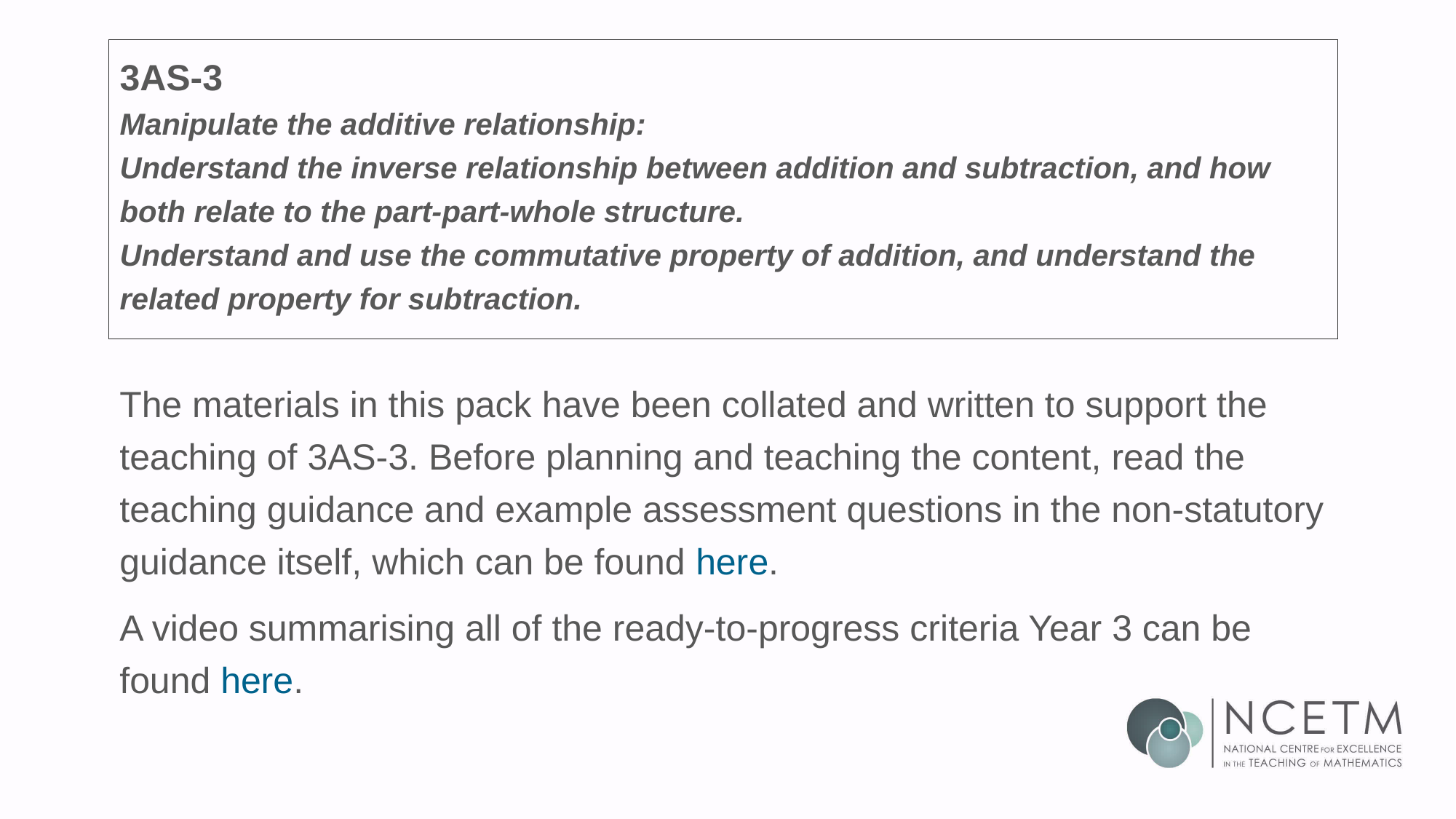

# 3AS-3 Manipulate the additive relationship: Understand the inverse relationship between addition and subtraction, and how both relate to the part-part-whole structure. Understand and use the commutative property of addition, and understand the related property for subtraction.
The materials in this pack have been collated and written to support the teaching of 3AS-3. Before planning and teaching the content, read the teaching guidance and example assessment questions in the non-statutory guidance itself, which can be found here.
A video summarising all of the ready-to-progress criteria Year 3 can be found here.